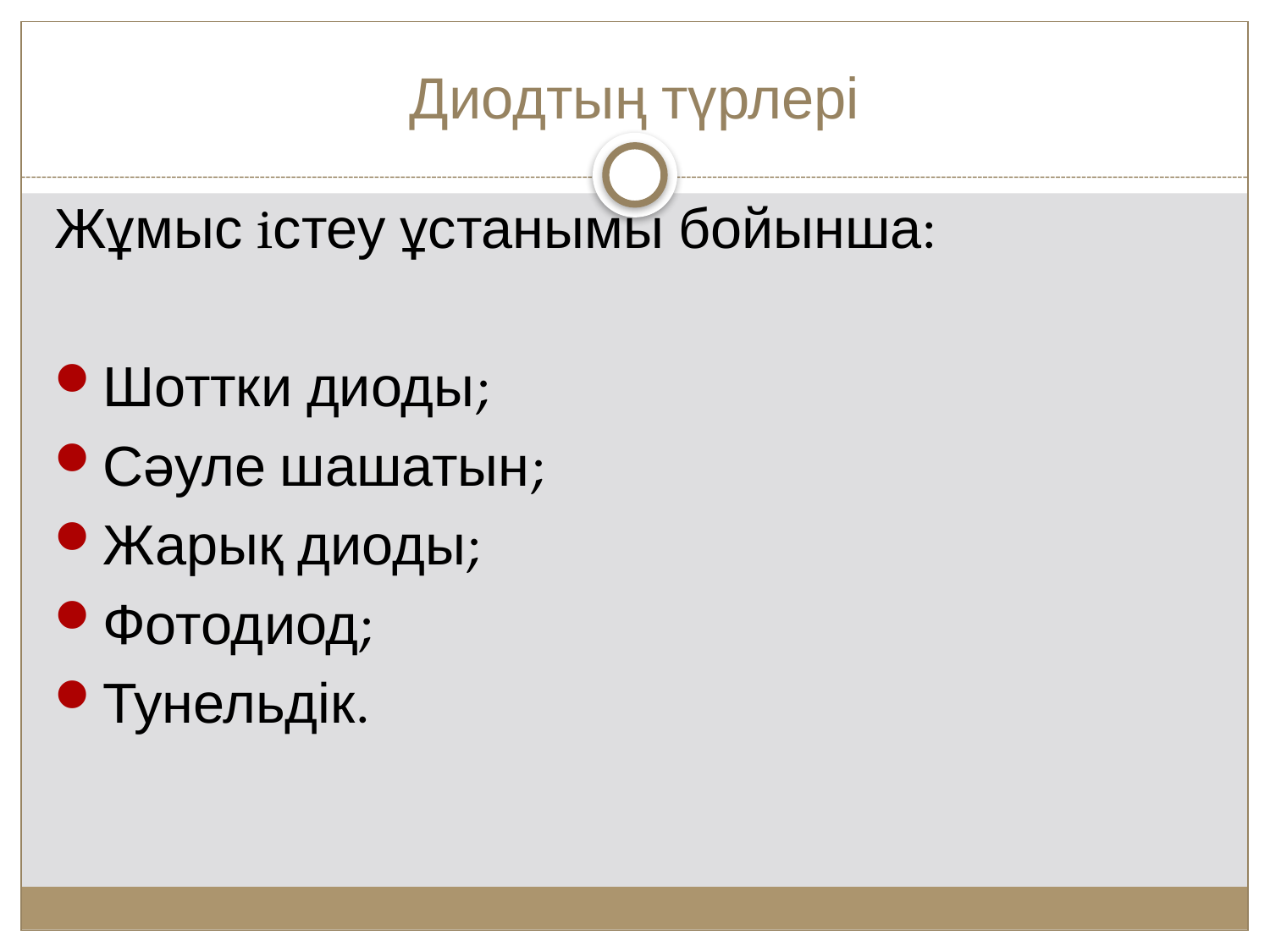

# Диодтың түрлері
Жұмыс iстеу ұстанымы бойынша:

Шоттки диоды;
Сәуле шашатын;
Жарық диоды;
Фотодиод;
Тунельдік.